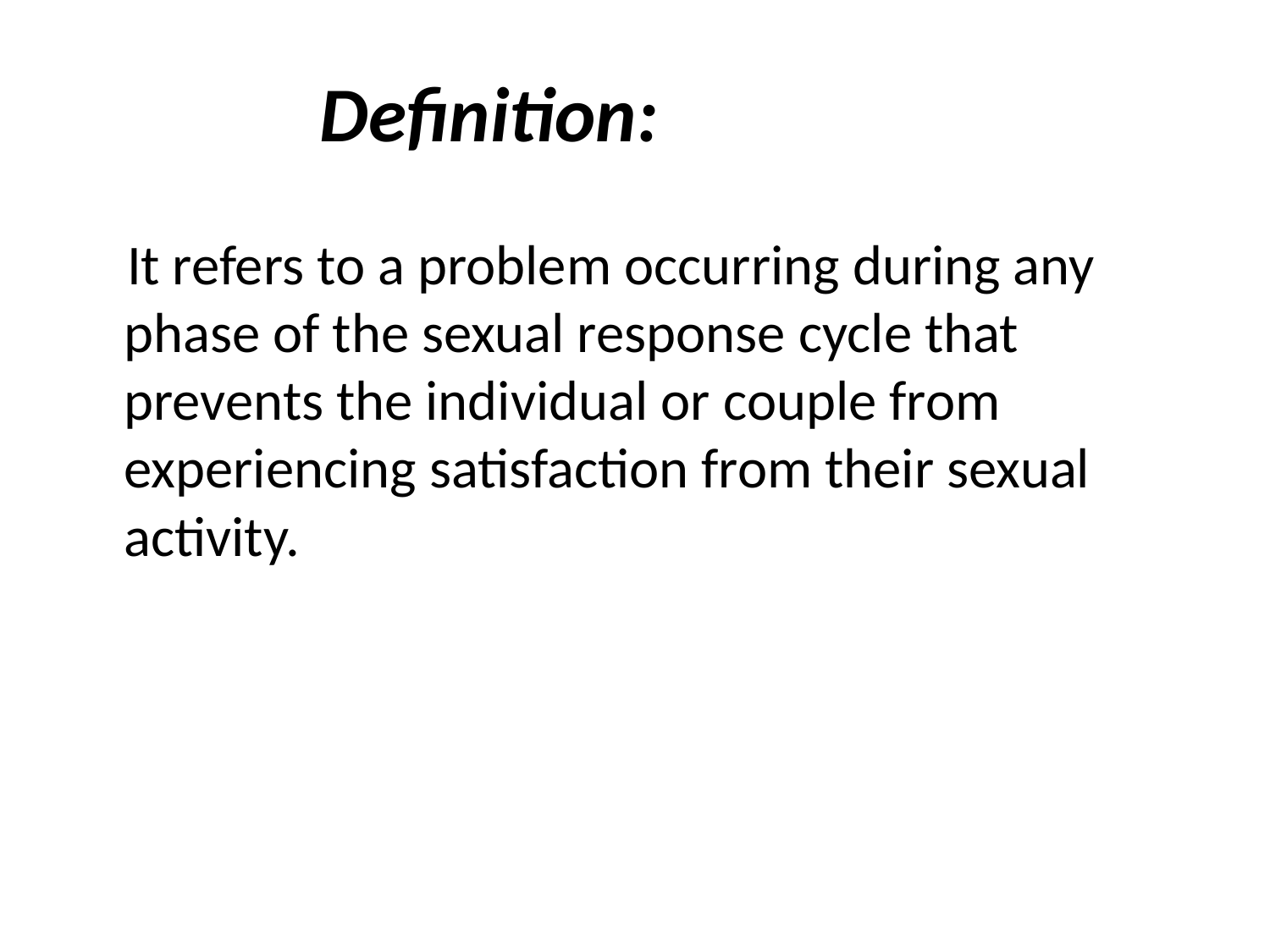

# Definition:
    It refers to a problem occurring during any phase of the sexual response cycle that prevents the individual or couple from experiencing satisfaction from their sexual activity.